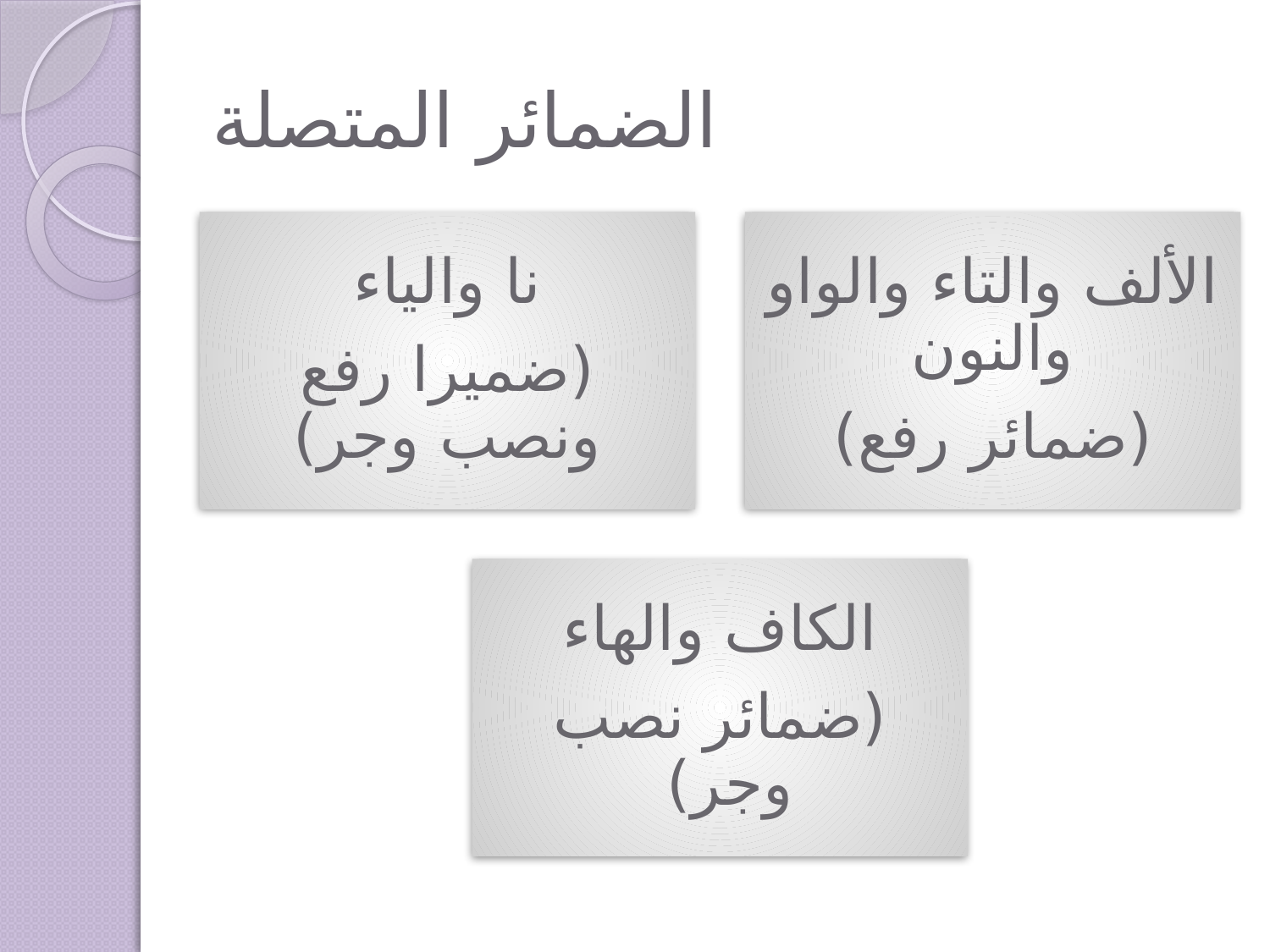

# الضمائر المتصلة
نا والياء
(ضميرا رفع ونصب وجر)
الألف والتاء والواو والنون
(ضمائر رفع)
الكاف والهاء
(ضمائر نصب وجر)